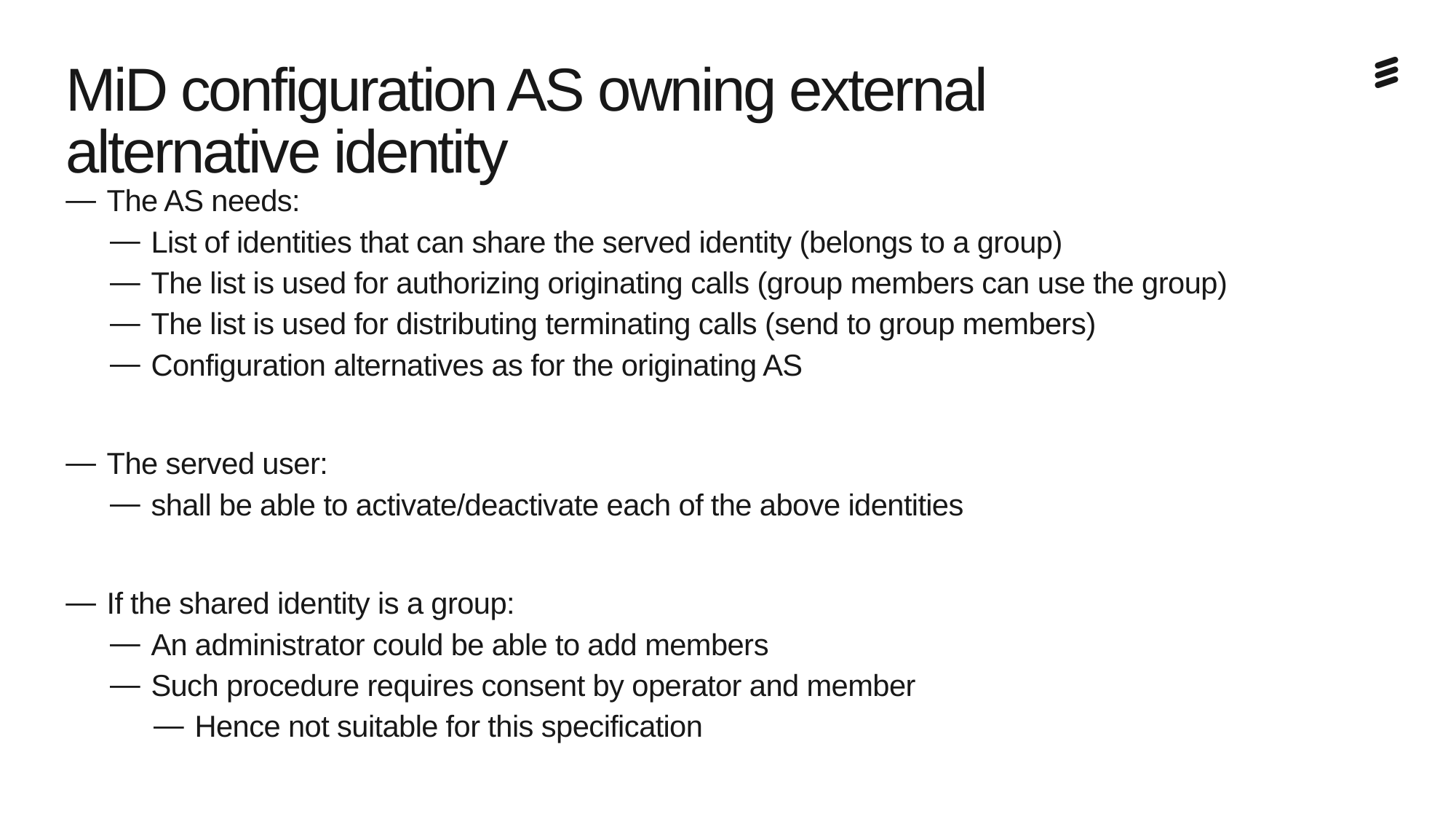

# MiD configuration AS owning external alternative identity
The AS needs:
List of identities that can share the served identity (belongs to a group)
The list is used for authorizing originating calls (group members can use the group)
The list is used for distributing terminating calls (send to group members)
Configuration alternatives as for the originating AS

The served user:
shall be able to activate/deactivate each of the above identities

If the shared identity is a group:
An administrator could be able to add members
Such procedure requires consent by operator and member
Hence not suitable for this specification